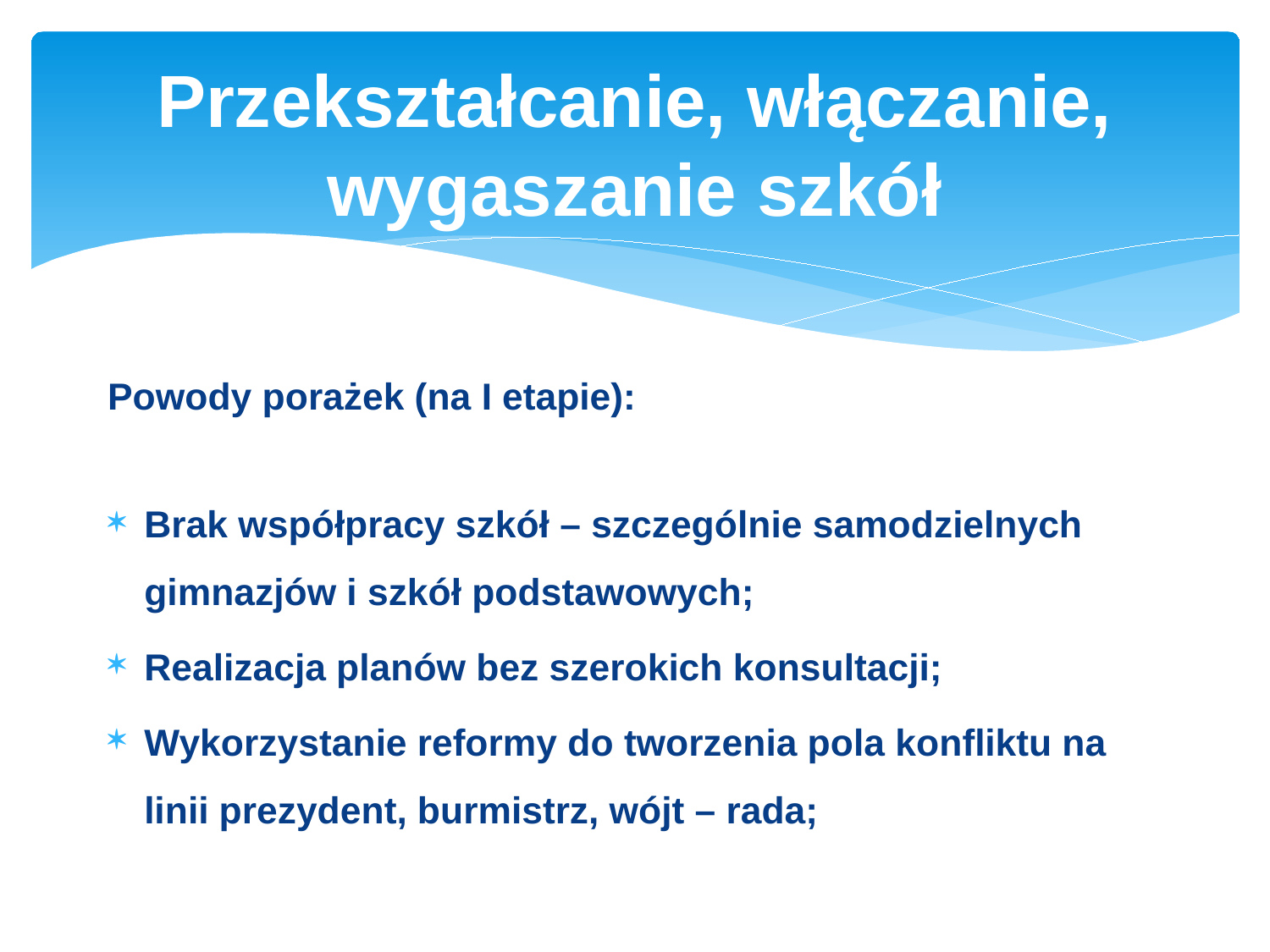

# Przekształcanie, włączanie, wygaszanie szkół
Powody porażek (na I etapie):

Brak współpracy szkół – szczególnie samodzielnych gimnazjów i szkół podstawowych;
Realizacja planów bez szerokich konsultacji;
Wykorzystanie reformy do tworzenia pola konfliktu na linii prezydent, burmistrz, wójt – rada;